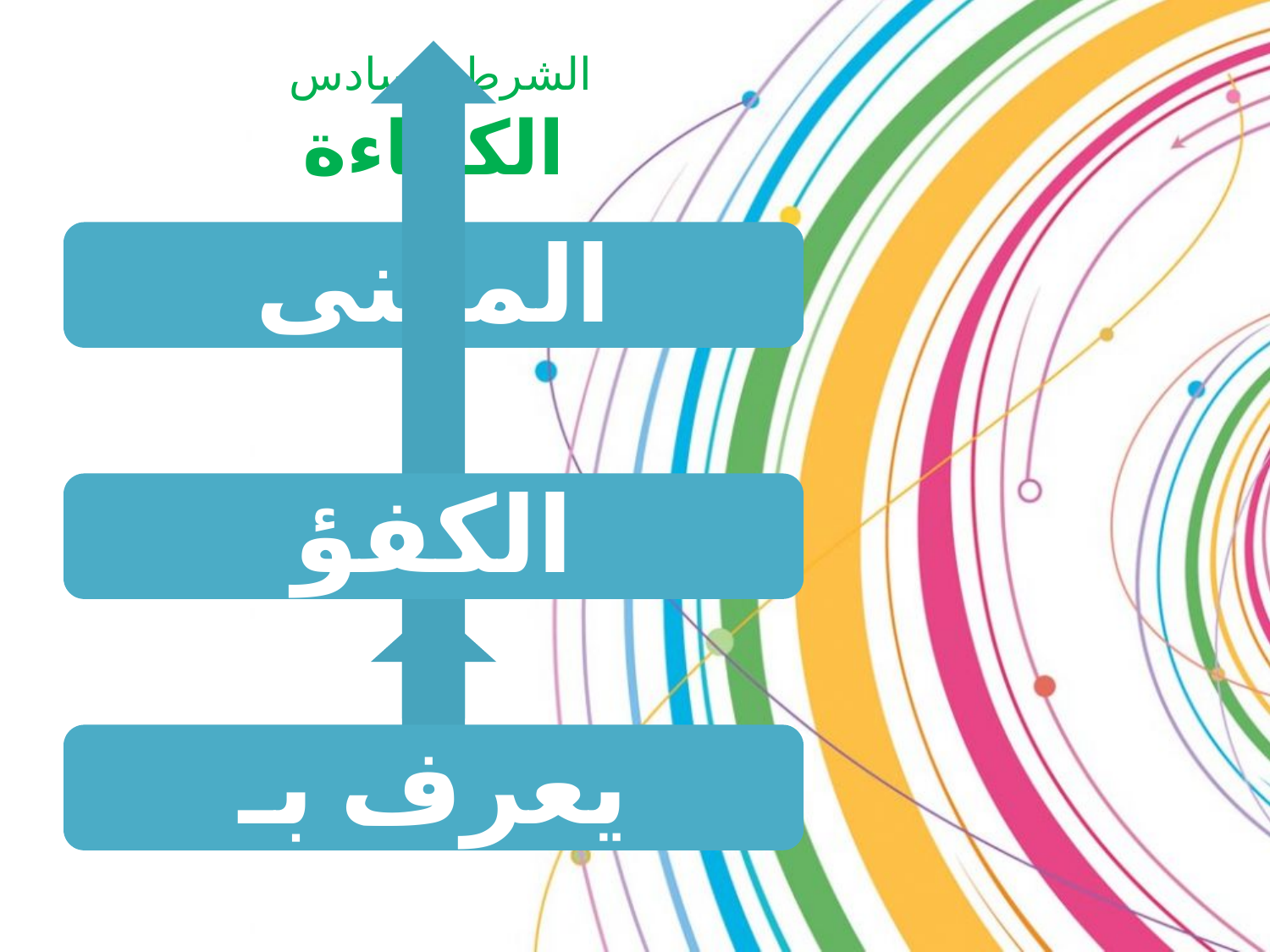

# الشرط السادس الكفاءة
المعنى
الكفؤ
يعرف بـ